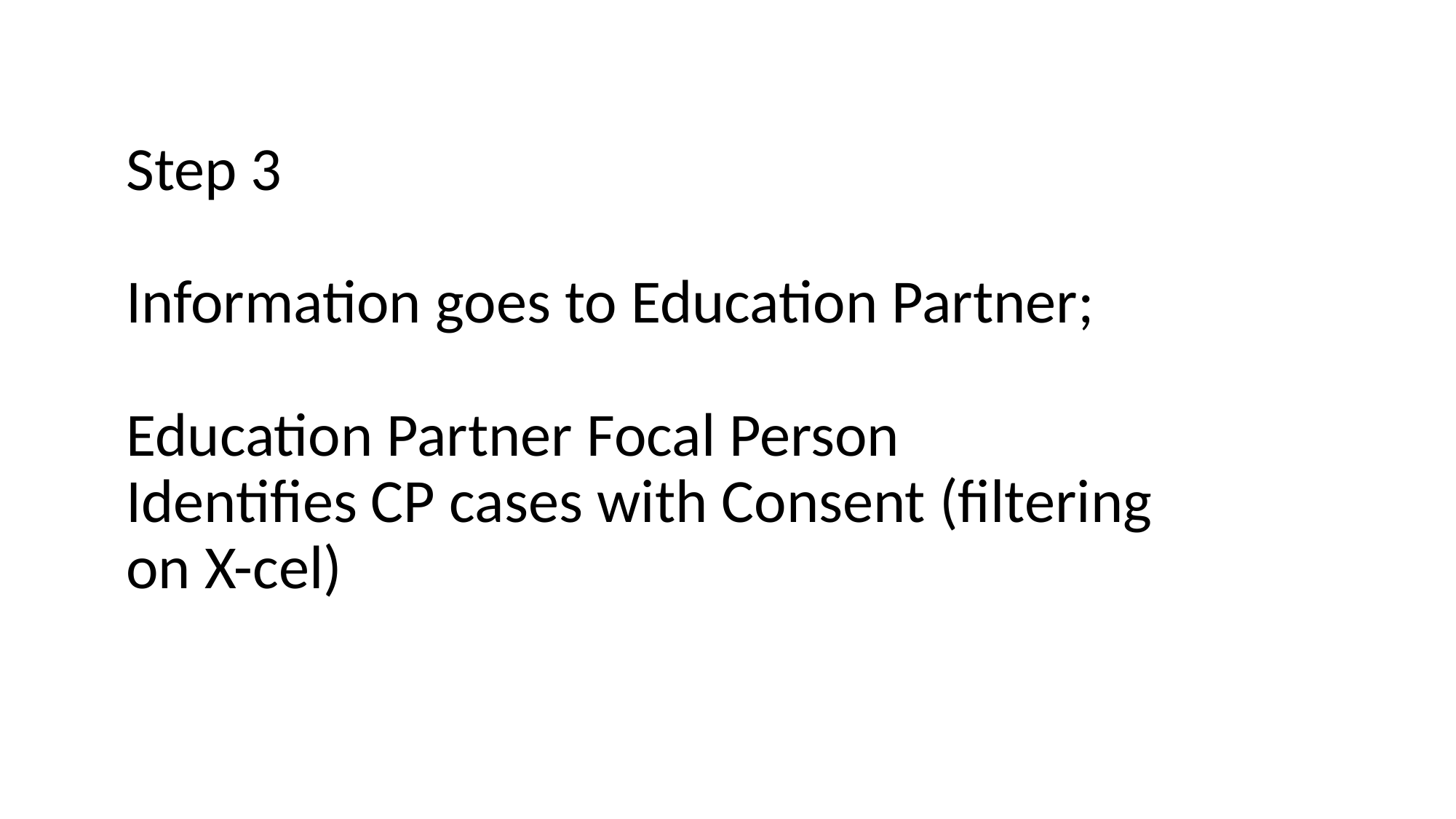

# Step 3 Information goes to Education Partner; Education Partner Focal Person Identifies CP cases with Consent (filtering on X-cel)